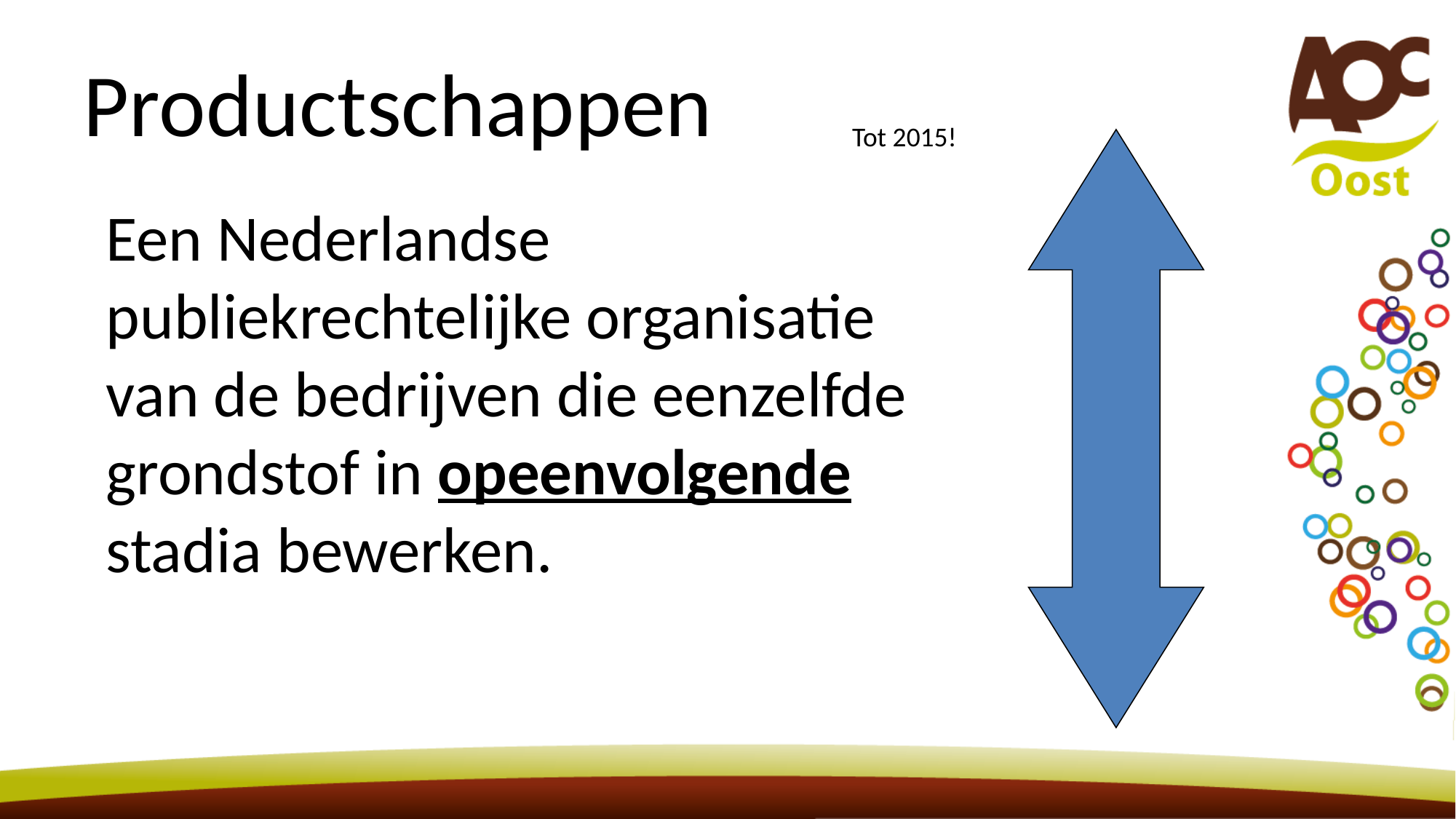

# Productschappen
Tot 2015!

Een Nederlandse publiekrechtelijke organisatie van de bedrijven die eenzelfde grondstof in opeenvolgende stadia bewerken.